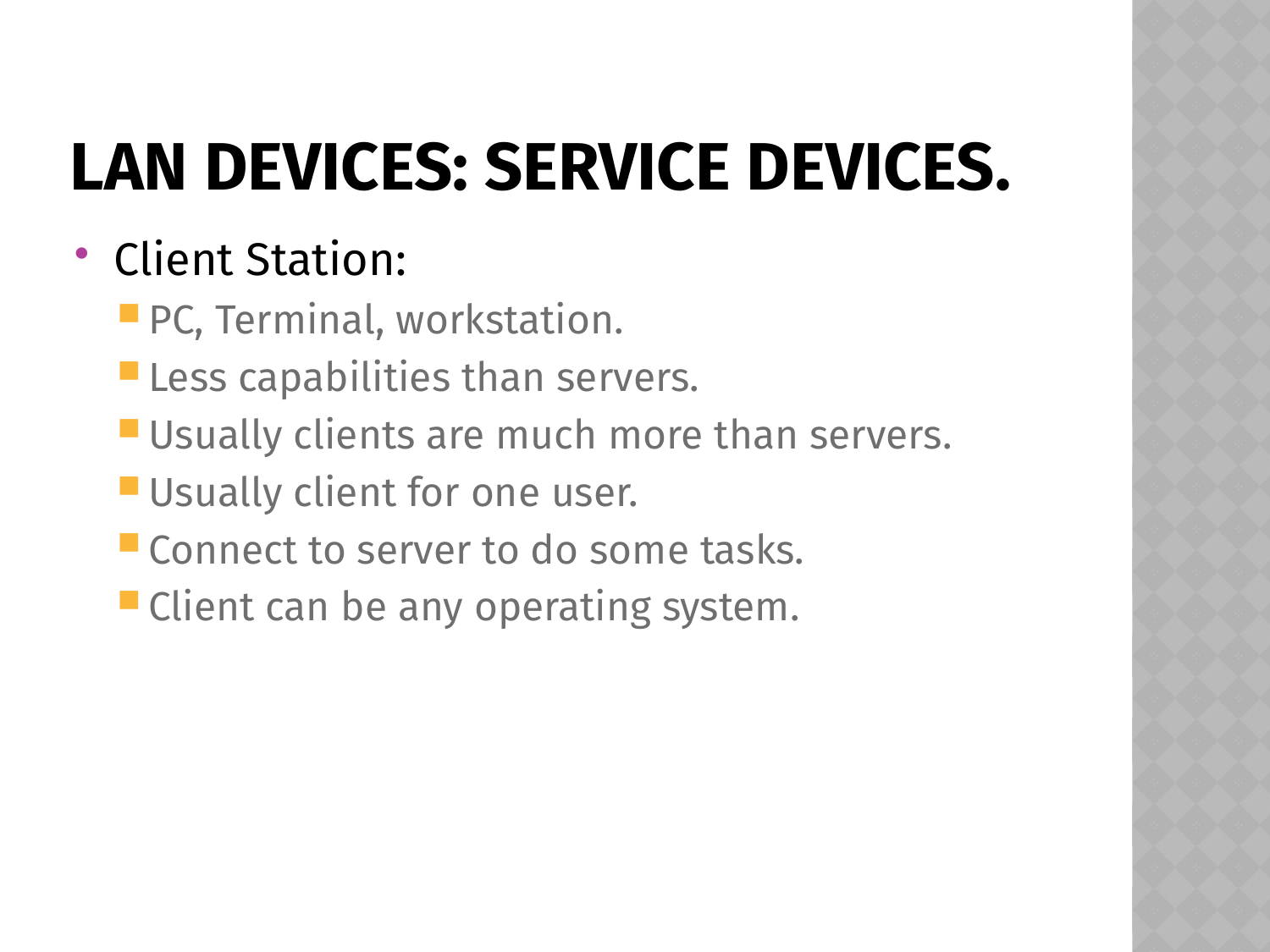

# LAN devices: Service devices.
Client Station:
PC, Terminal, workstation.
Less capabilities than servers.
Usually clients are much more than servers.
Usually client for one user.
Connect to server to do some tasks.
Client can be any operating system.